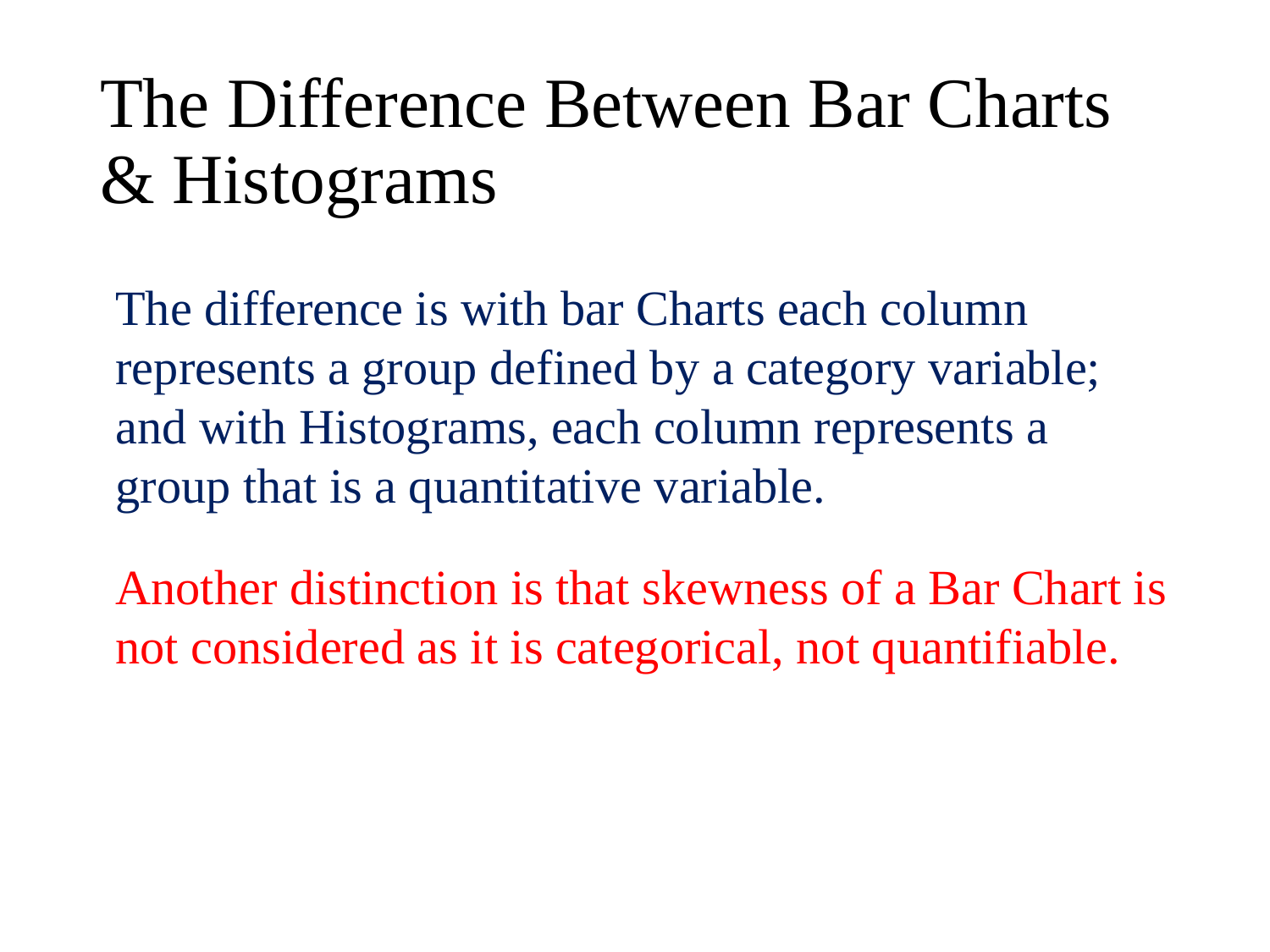

# The Difference Between Bar Charts & Histograms
The difference is with bar Charts each column represents a group defined by a category variable; and with Histograms, each column represents a group that is a quantitative variable.

Another distinction is that skewness of a Bar Chart is not considered as it is categorical, not quantifiable.